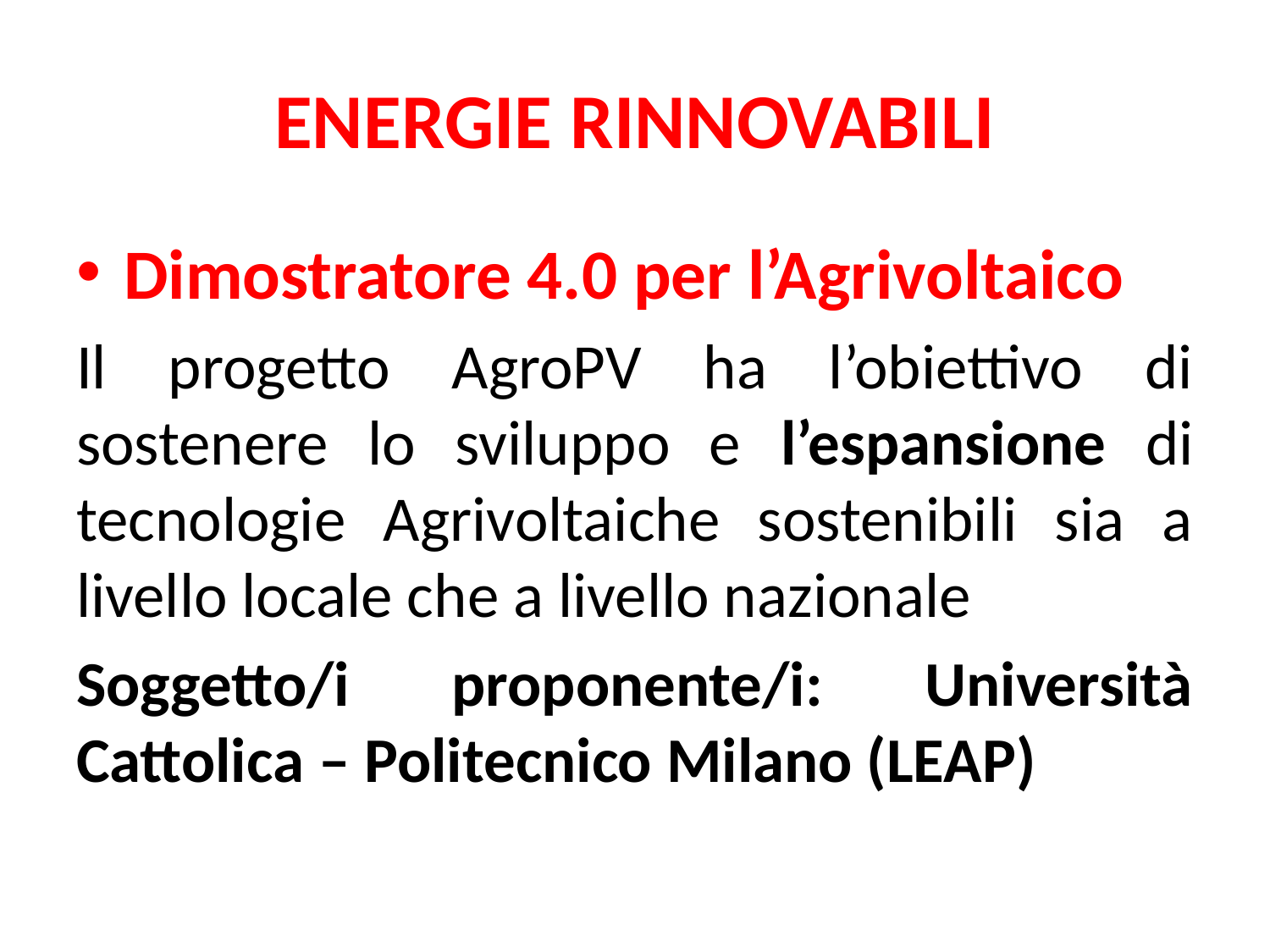

# ENERGIE RINNOVABILI
Dimostratore 4.0 per l’Agrivoltaico
Il progetto AgroPV ha l’obiettivo di sostenere lo sviluppo e l’espansione di tecnologie Agrivoltaiche sostenibili sia a livello locale che a livello nazionale
Soggetto/i proponente/i: Università Cattolica – Politecnico Milano (LEAP)